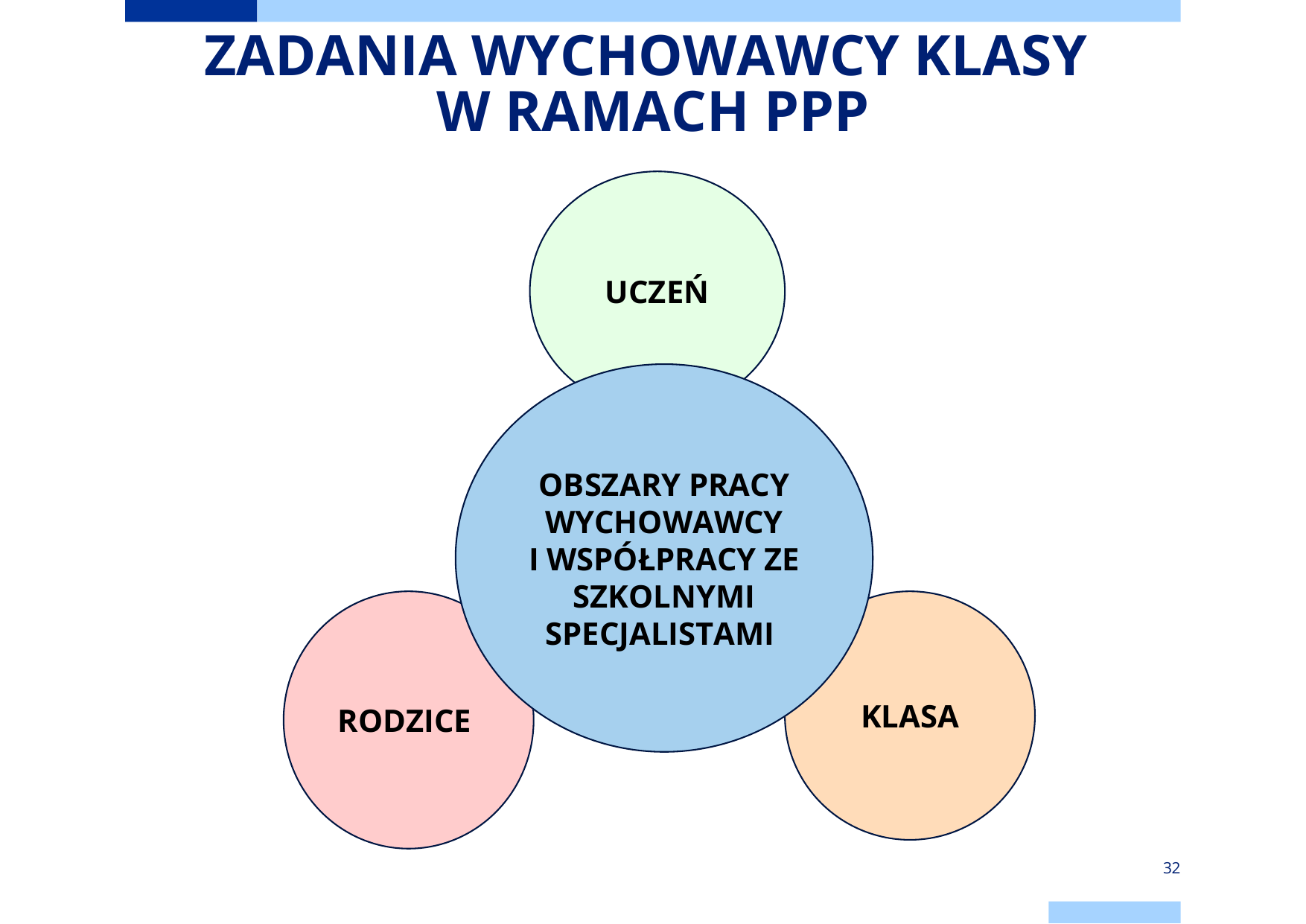

# ZADANIA WYCHOWAWCY KLASY W RAMACH PPP
UCZEŃ
OBSZARY PRACY WYCHOWAWCY
I WSPÓŁPRACY ZE SZKOLNYMI SPECJALISTAMI
RODZICE
KLASA
32